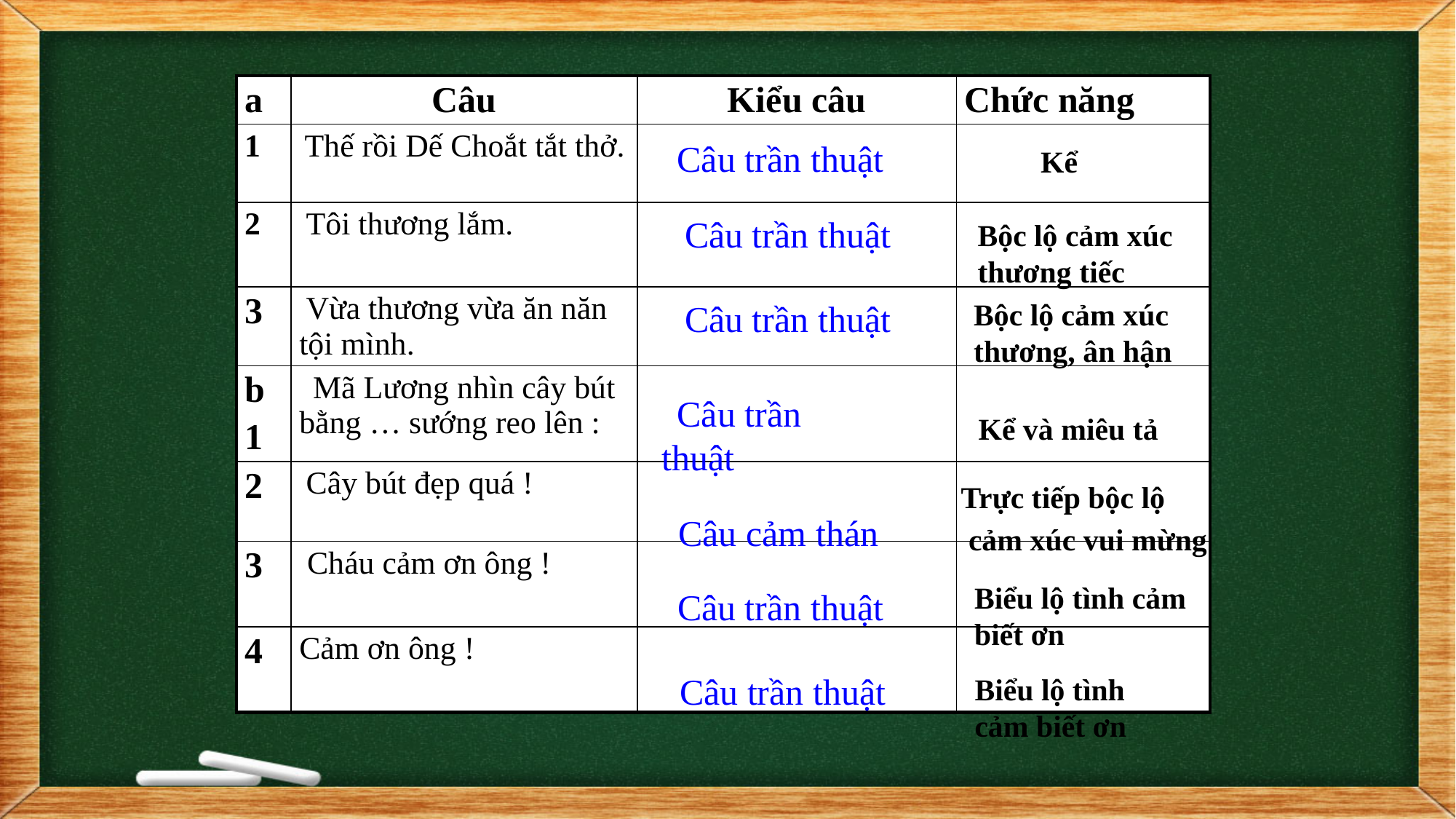

| a | Câu | Kiểu câu | Chức năng |
| --- | --- | --- | --- |
| 1 | Thế rồi Dế Choắt tắt thở. |  |  |
| 2 | Tôi thương lắm. |  |  |
| 3 | Vừa thương vừa ăn năn tội mình. |  |  |
| b 1 | Mã Lương nhìn cây bút bằng … sướng reo lên : |  |  |
| 2 | Cây bút đẹp quá ! |  |  |
| 3 | Cháu cảm ơn ông ! |  |  |
| 4 | Cảm ơn ông ! |  |  |
  Câu trần thuật
Kể
  Câu trần thuật
Bộc lộ cảm xúc thương tiếc
Bộc lộ cảm xúc thương, ân hận
  Câu trần thuật
  Câu trần thuật
 Kể và miêu tả

Trực tiếp bộc lộ
 cảm xúc vui mừng
  Câu cảm thán
Biểu lộ tình cảm biết ơn

  Câu trần thuật

  Câu trần thuật
Biểu lộ tình cảm biết ơn